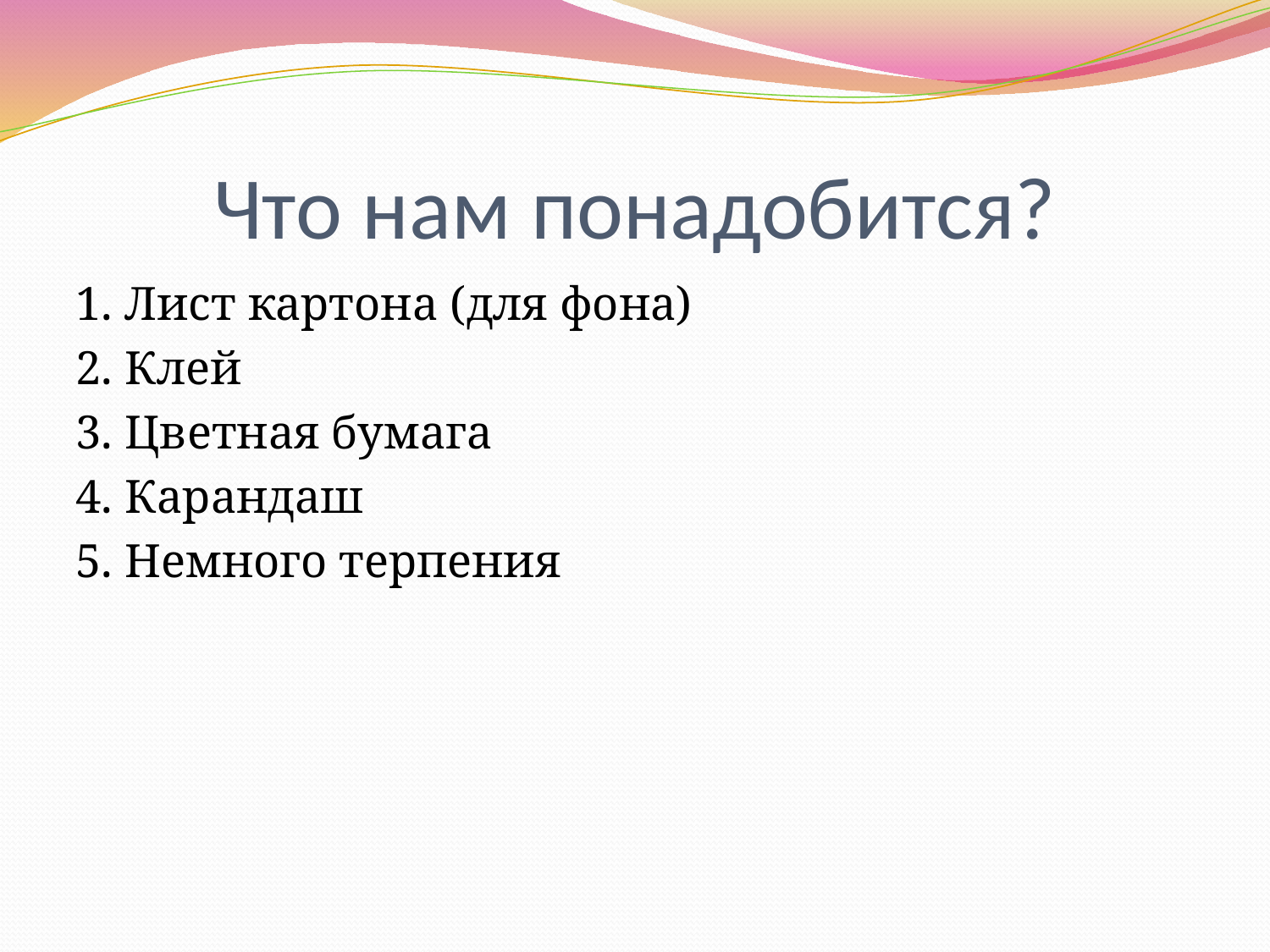

# Что нам понадобится?
1. Лист картона (для фона)
2. Клей
3. Цветная бумага
4. Карандаш
5. Немного терпения